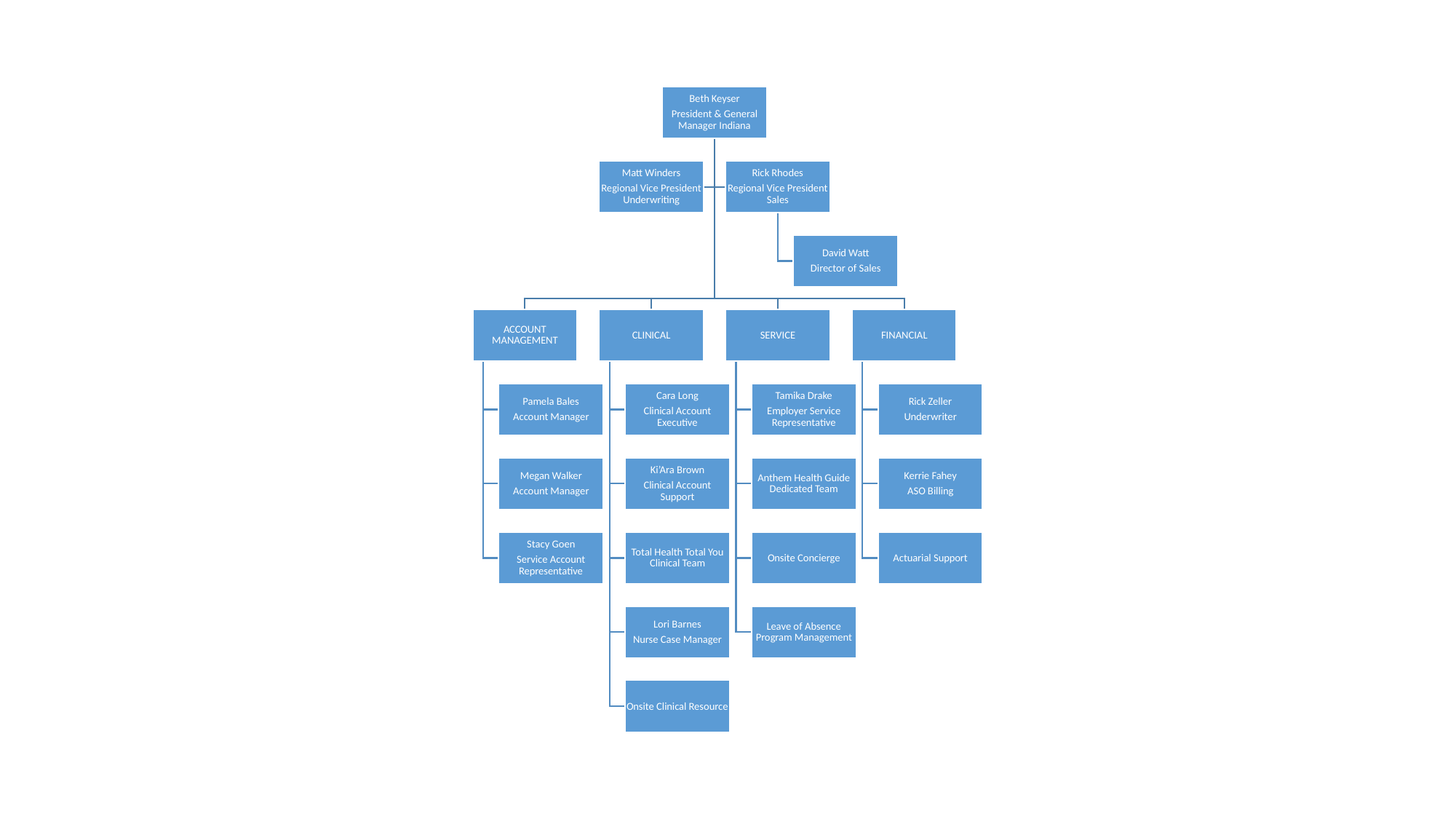

Beth Keyser
President & General Manager Indiana
ACCOUNT MANAGEMENT
Pamela Bales
Account Manager
Megan Walker
Account Manager
Stacy Goen
Service Account Representative
CLINICAL
Cara Long
Clinical Account Executive
Ki’Ara Brown
Clinical Account Support
Total Health Total You Clinical Team
Lori Barnes
Nurse Case Manager
Onsite Clinical Resource
SERVICE
Tamika Drake
Employer Service Representative
Anthem Health Guide Dedicated Team
Onsite Concierge
Leave of Absence Program Management
FINANCIAL
Rick Zeller
Underwriter
Kerrie Fahey
ASO Billing
Actuarial Support
Matt Winders
Regional Vice President Underwriting
Rick Rhodes
Regional Vice President Sales
David Watt
Director of Sales